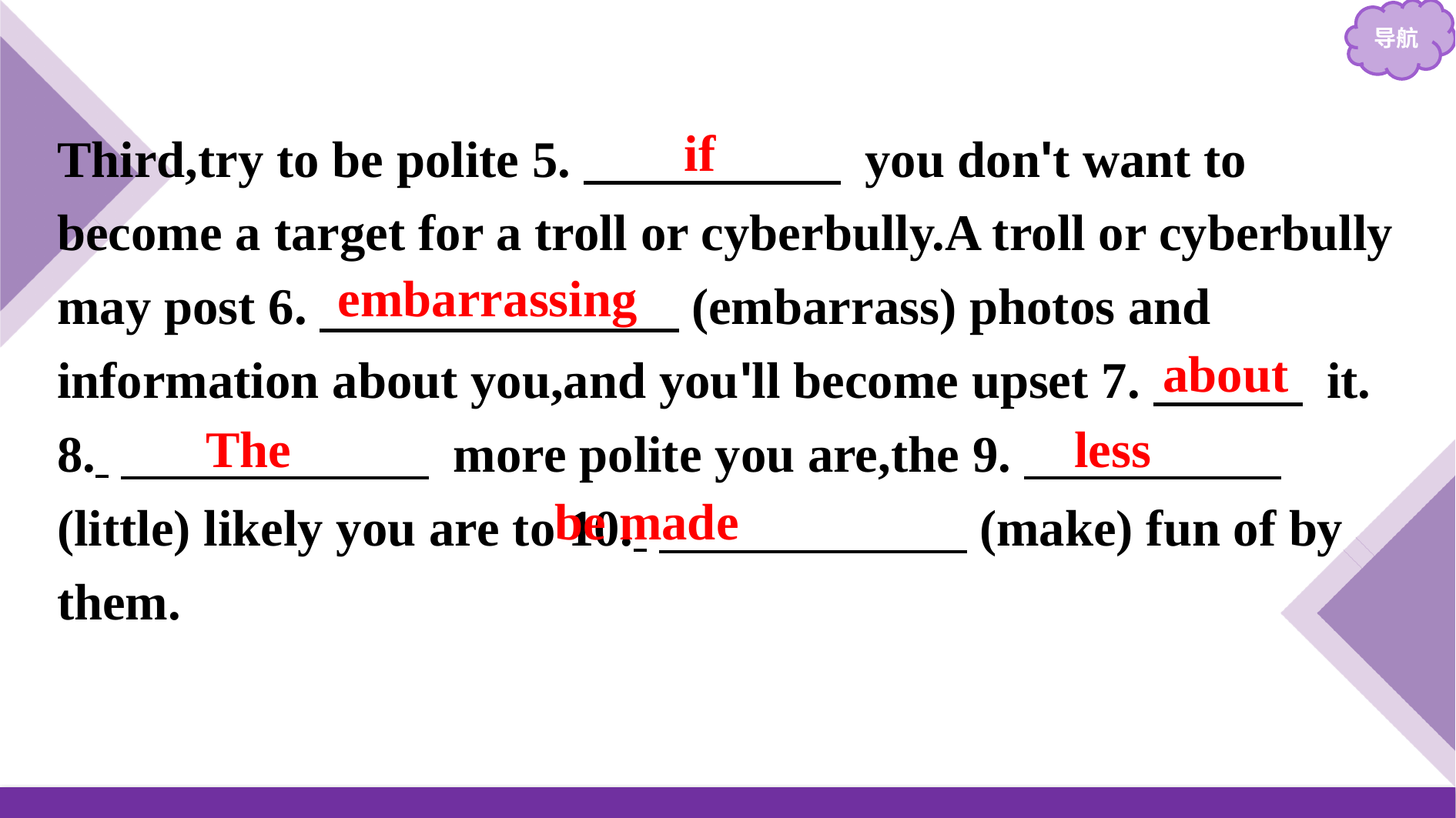

Third,try to be polite 5.　　　　　 you don't want to become a target for a troll or cyberbully.A troll or cyberbully may post 6.　　　　　　　(embarrass) photos and information about you,and you'll become upset 7.　    　 it.
8. 　　　　　　 more polite you are,the 9.　　　　　(little) likely you are to 10. 　　　　　　(make) fun of by them.
if
embarrassing
about
The
less
be made